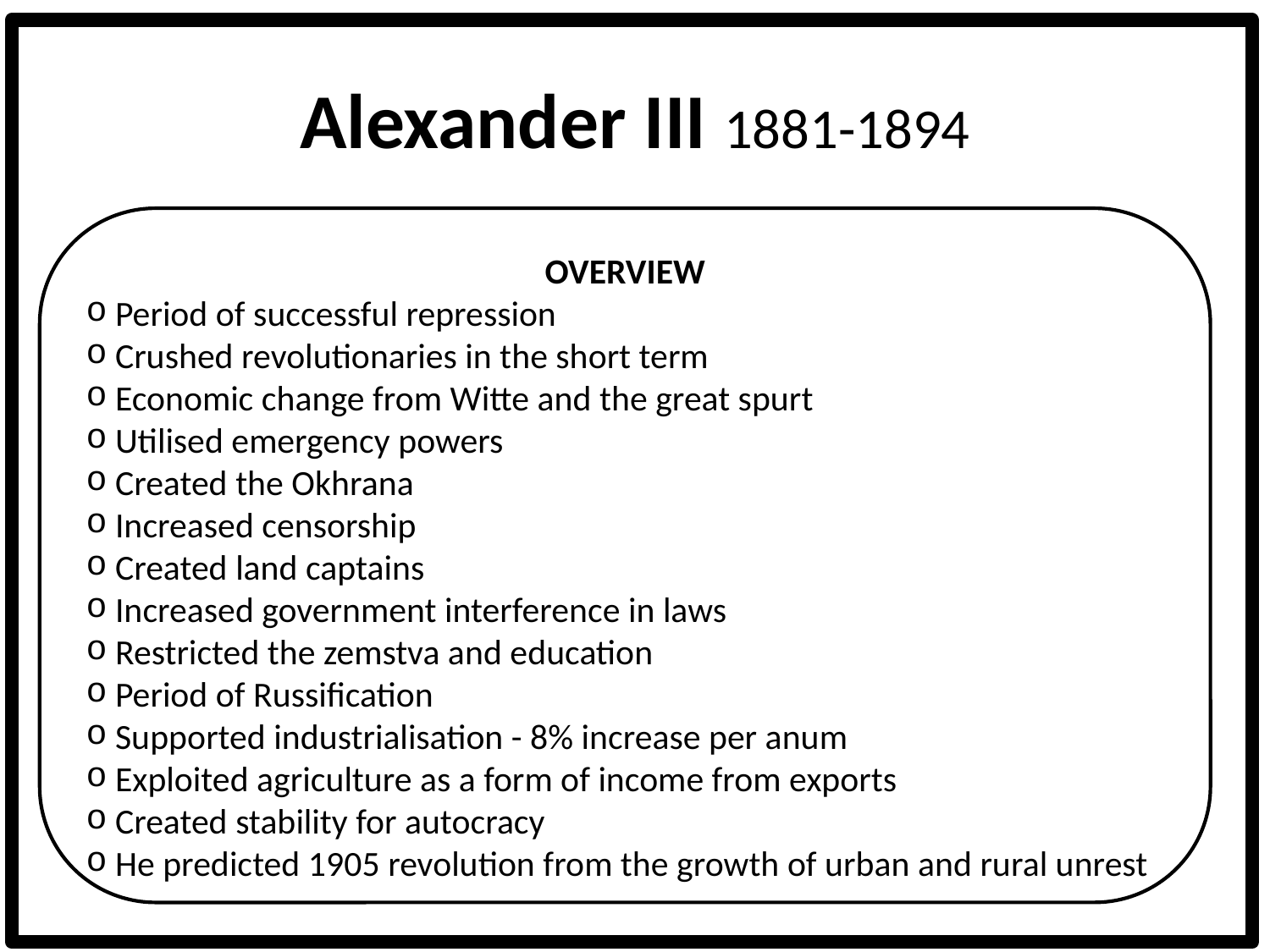

# Alexander III 1881-1894
OVERVIEW
 Period of successful repression
 Crushed revolutionaries in the short term
 Economic change from Witte and the great spurt
 Utilised emergency powers
 Created the Okhrana
 Increased censorship
 Created land captains
 Increased government interference in laws
 Restricted the zemstva and education
 Period of Russification
 Supported industrialisation - 8% increase per anum
 Exploited agriculture as a form of income from exports
 Created stability for autocracy
 He predicted 1905 revolution from the growth of urban and rural unrest